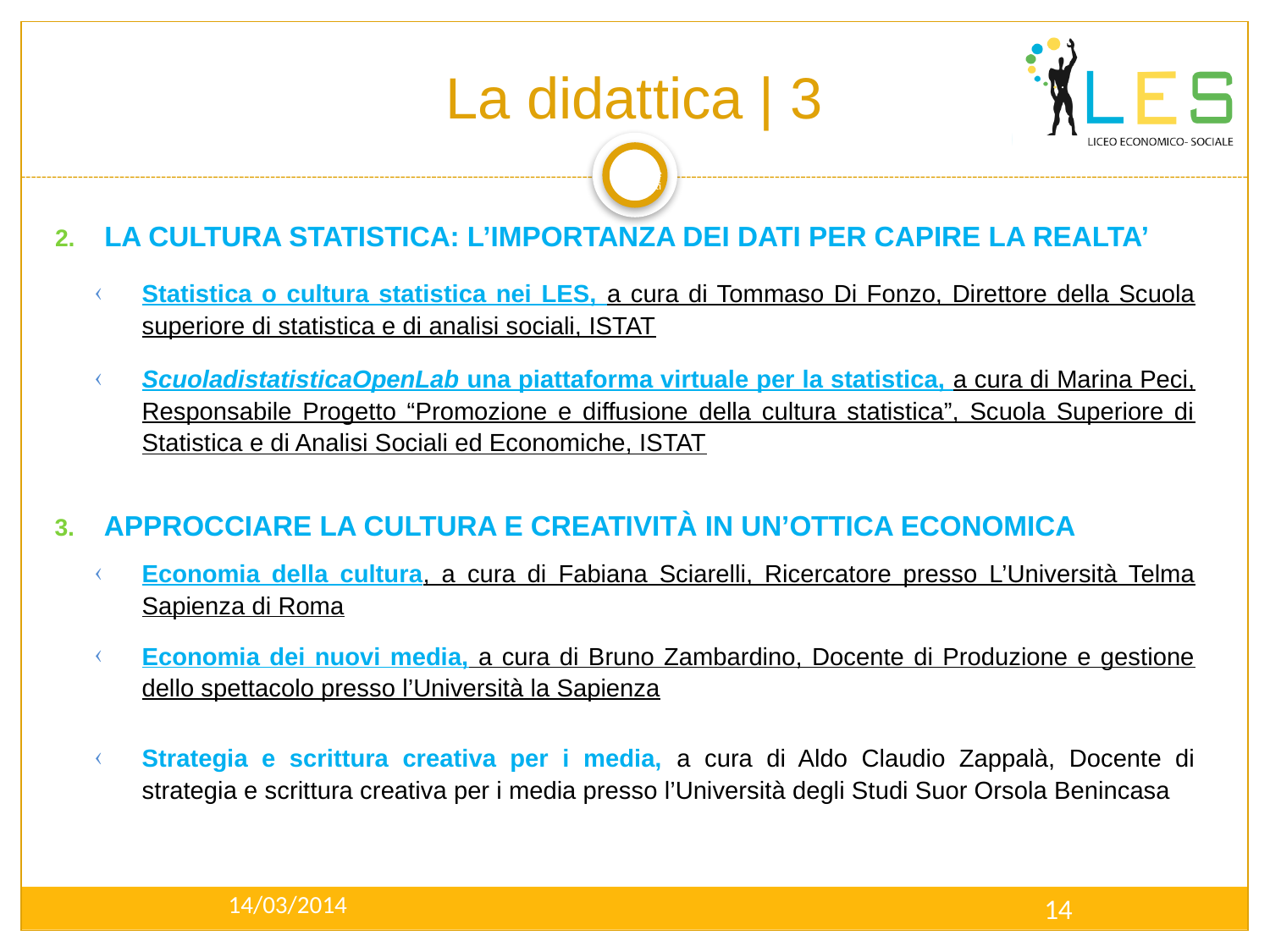

# La didattica | 3
La formazione dei docenti
LA CULTURA STATISTICA: L’IMPORTANZA DEI DATI PER CAPIRE LA REALTA’

APPROCCIARE LA CULTURA E CREATIVITÀ IN UN’OTTICA ECONOMICA
| Statistica o cultura statistica nei LES, a cura di Tommaso Di Fonzo, Direttore della Scuola superiore di statistica e di analisi sociali, ISTAT |
| --- |
| ScuoladistatisticaOpenLab una piattaforma virtuale per la statistica, a cura di Marina Peci, Responsabile Progetto “Promozione e diffusione della cultura statistica”, Scuola Superiore di Statistica e di Analisi Sociali ed Economiche, ISTAT |
| Economia della cultura, a cura di Fabiana Sciarelli, Ricercatore presso L’Università Telma Sapienza di Roma |
| --- |
| Economia dei nuovi media, a cura di Bruno Zambardino, Docente di Produzione e gestione dello spettacolo presso l’Università la Sapienza |
| Strategia e scrittura creativa per i media, a cura di Aldo Claudio Zappalà, Docente di strategia e scrittura creativa per i media presso l’Università degli Studi Suor Orsola Benincasa |
14/03/2014
14